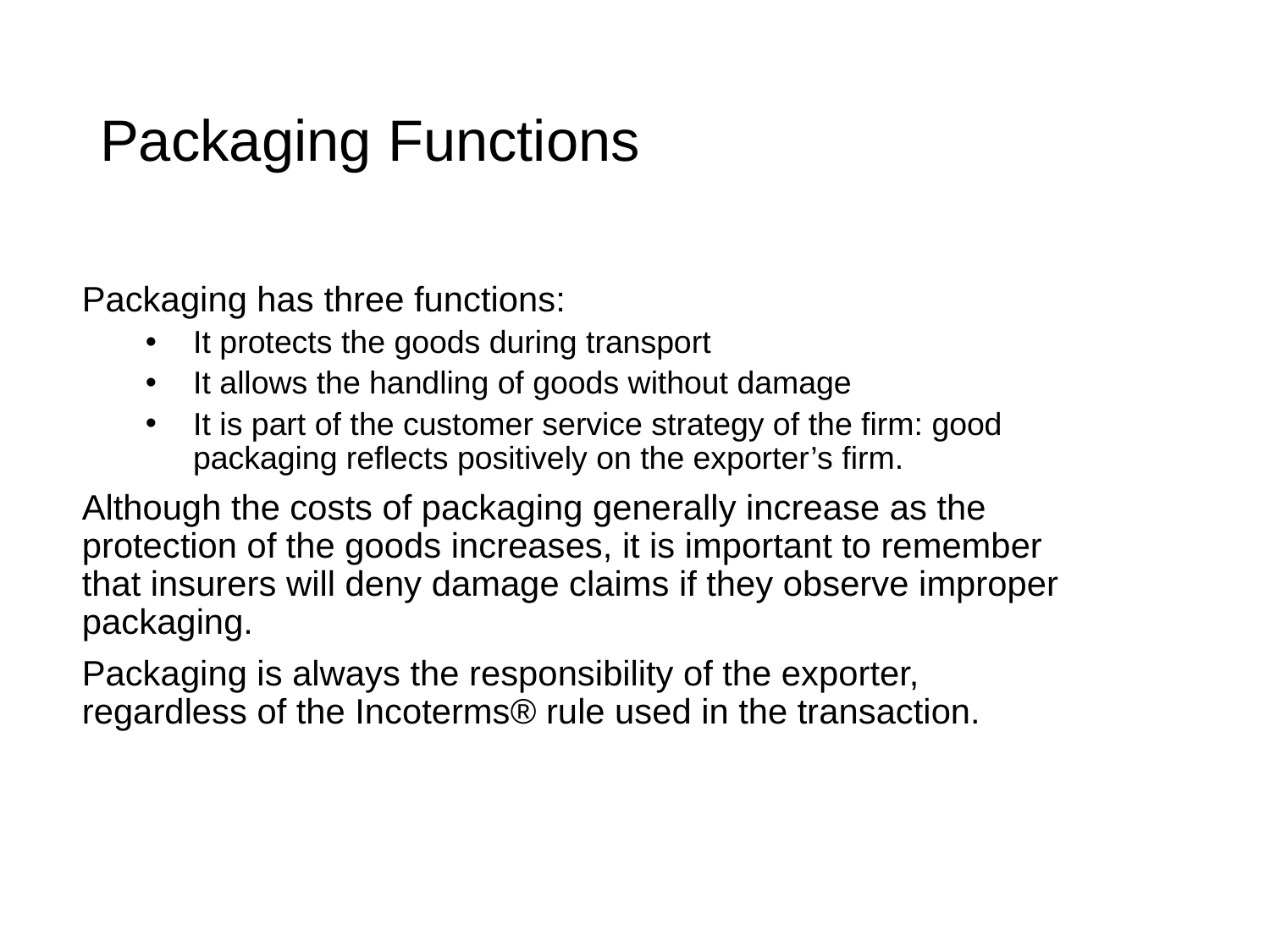

# Packaging Functions
Packaging has three functions:
It protects the goods during transport
It allows the handling of goods without damage
It is part of the customer service strategy of the firm: good packaging reflects positively on the exporter’s firm.
Although the costs of packaging generally increase as the protection of the goods increases, it is important to remember that insurers will deny damage claims if they observe improper packaging.
Packaging is always the responsibility of the exporter, regardless of the Incoterms® rule used in the transaction.